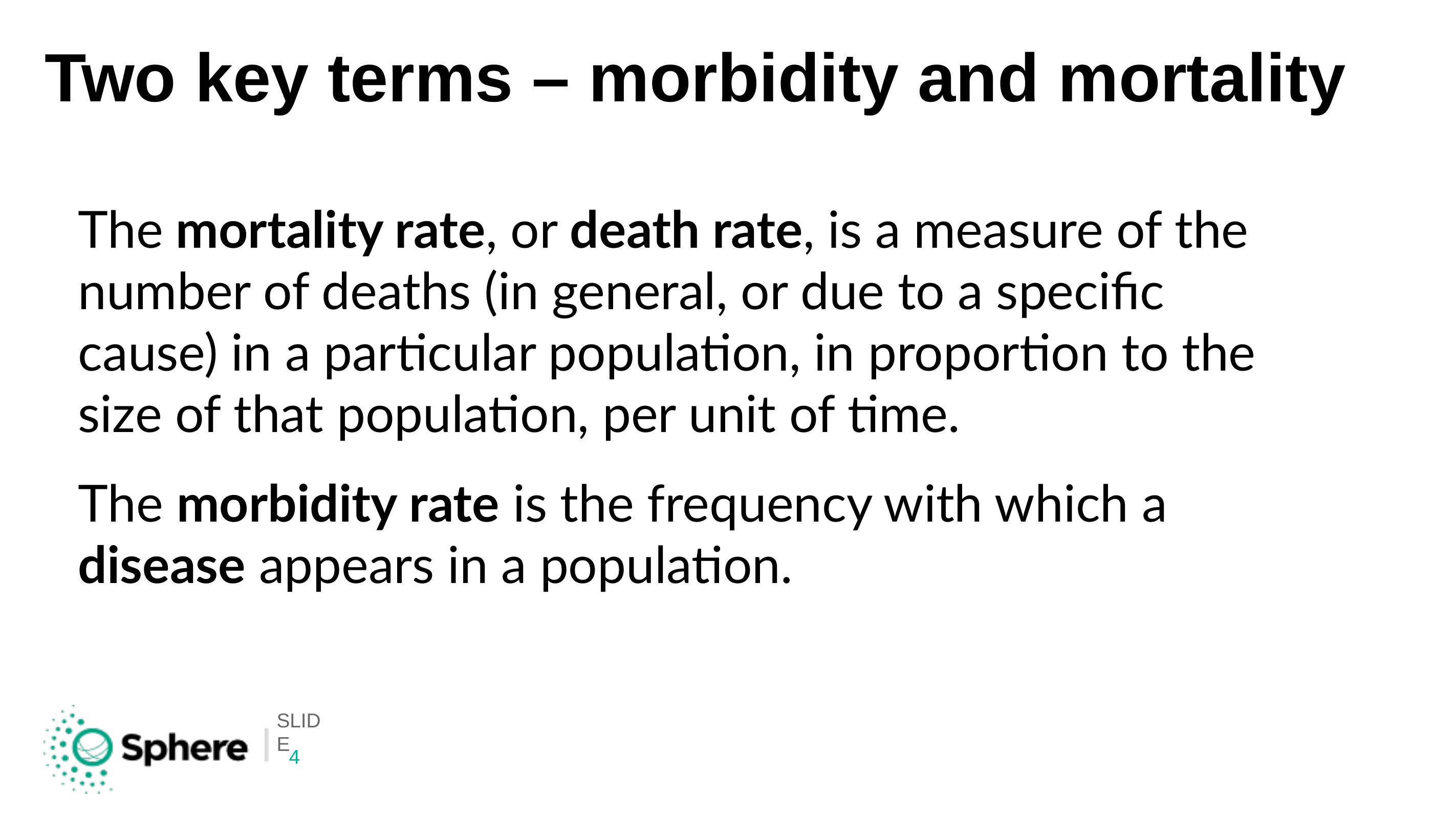

# Two key terms – morbidity and mortality
The mortality rate, or death rate, is a measure of the number of deaths (in general, or due to a specific cause) in a particular population, in proportion to the size of that population, per unit of time.
The morbidity rate is the frequency with which a disease appears in a population.

4